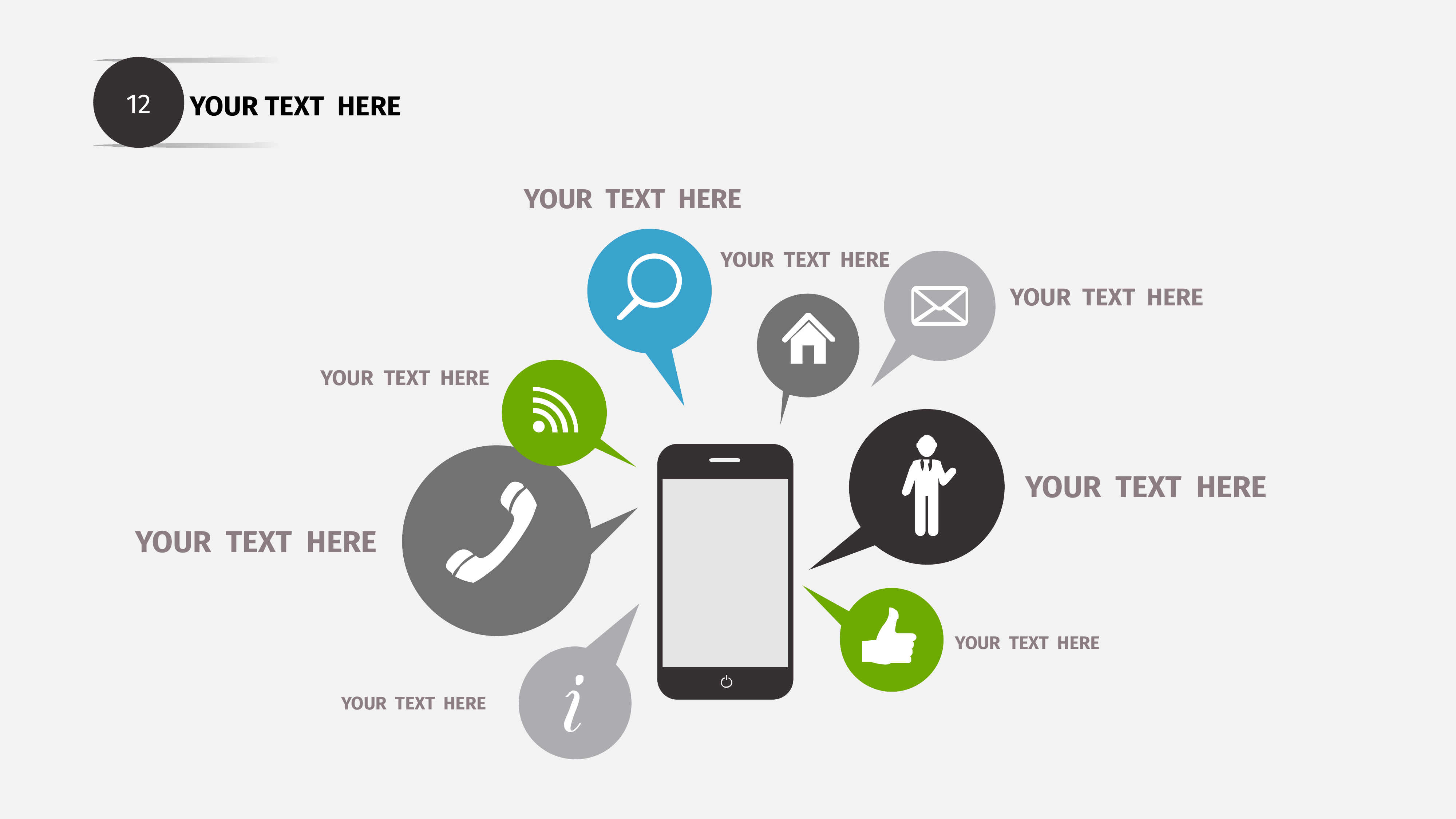

12

YOUR TEXT  HERE

YOUR  TEXT  HERE

YOUR  TEXT  HERE

YOUR  TEXT  HERE

YOUR  TEXT  HERE

YOUR  TEXT  HERE
YOUR  TEXT  HERE

YOUR  TEXT  HERE
YOUR  TEXT  HERE